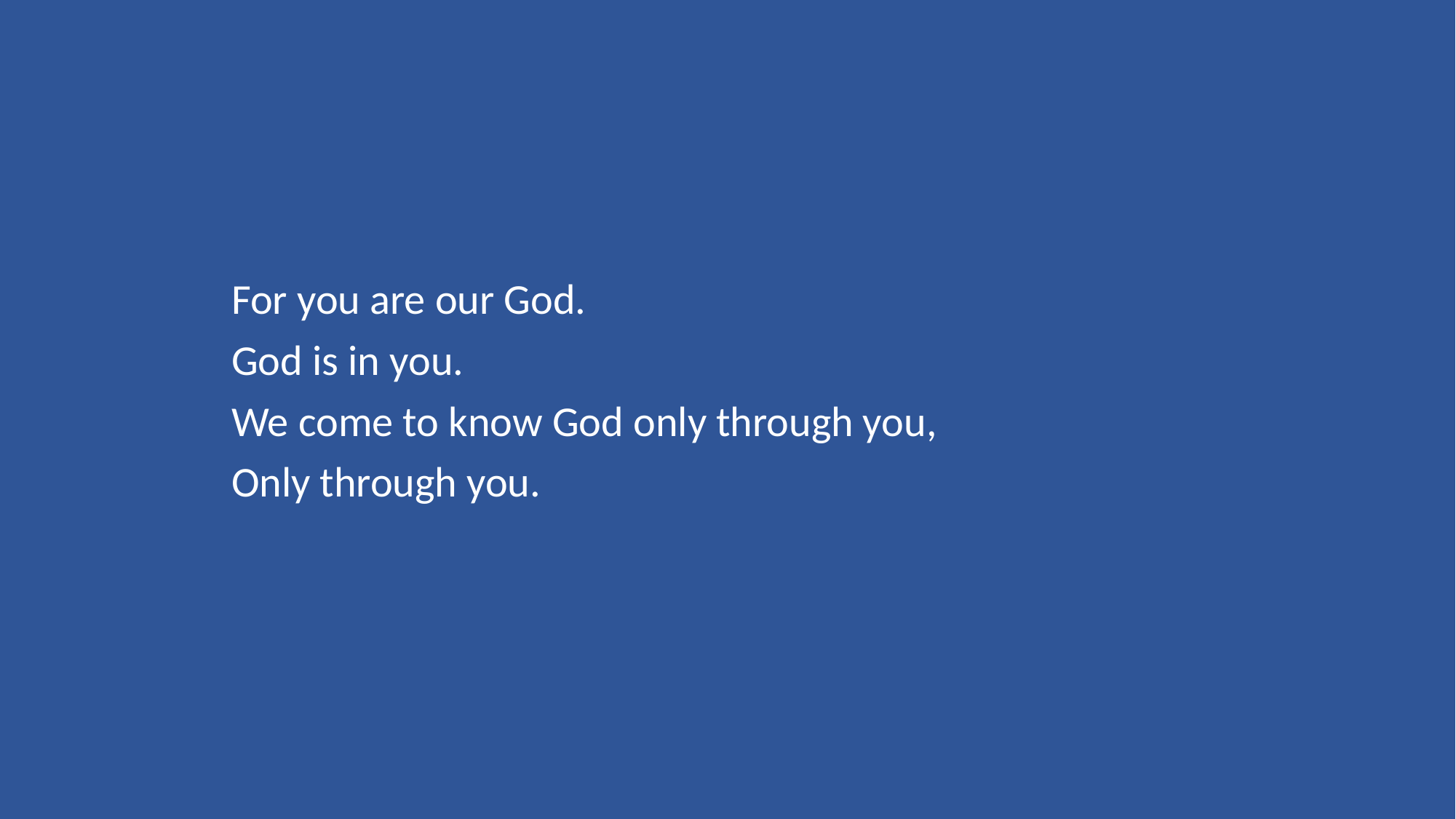

For you are our God.
God is in you.
We come to know God only through you,
Only through you.